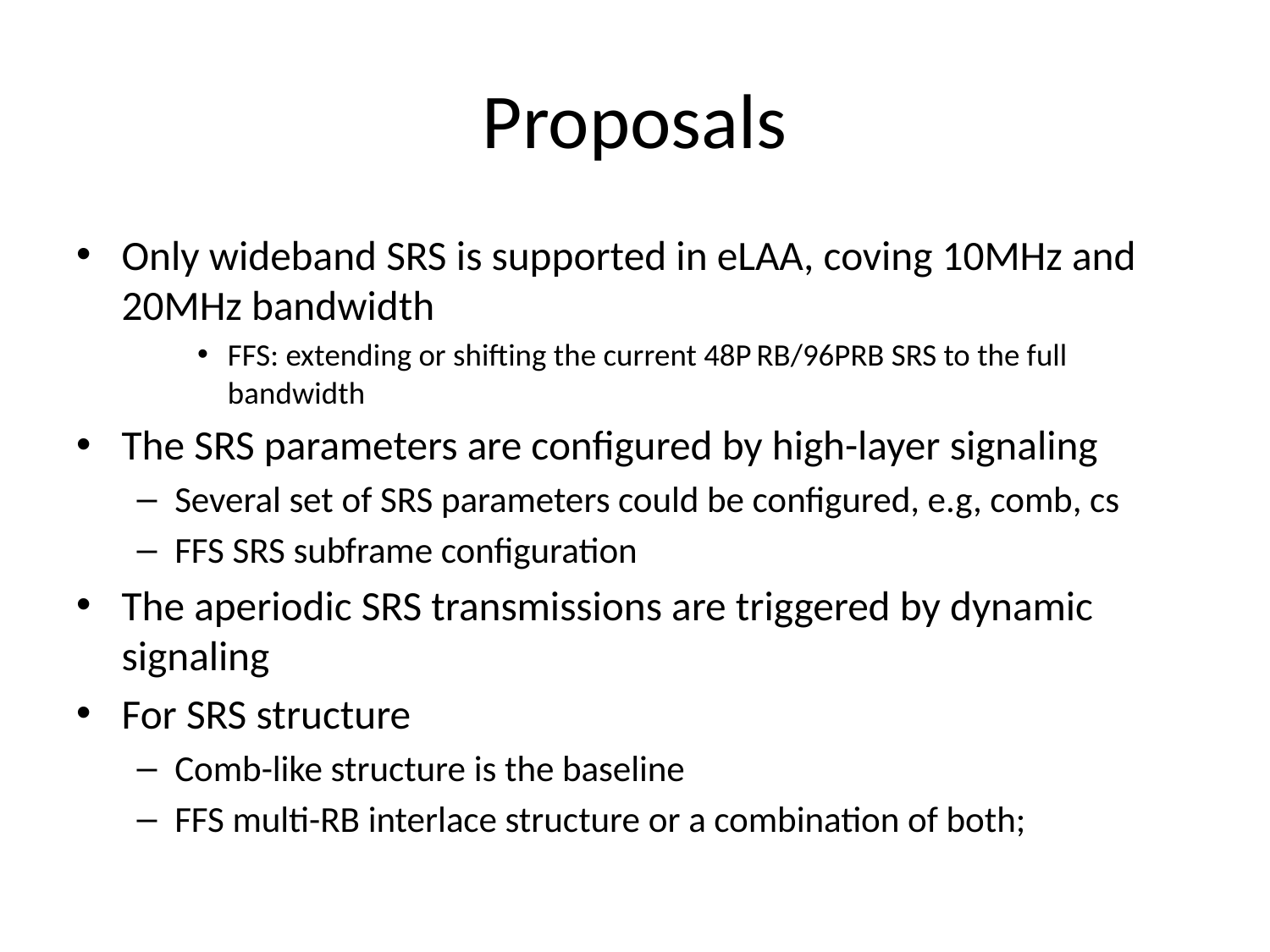

# Proposals
Only wideband SRS is supported in eLAA, coving 10MHz and 20MHz bandwidth
FFS: extending or shifting the current 48P RB/96PRB SRS to the full bandwidth
The SRS parameters are configured by high-layer signaling
Several set of SRS parameters could be configured, e.g, comb, cs
FFS SRS subframe configuration
The aperiodic SRS transmissions are triggered by dynamic signaling
For SRS structure
Comb-like structure is the baseline
FFS multi-RB interlace structure or a combination of both;